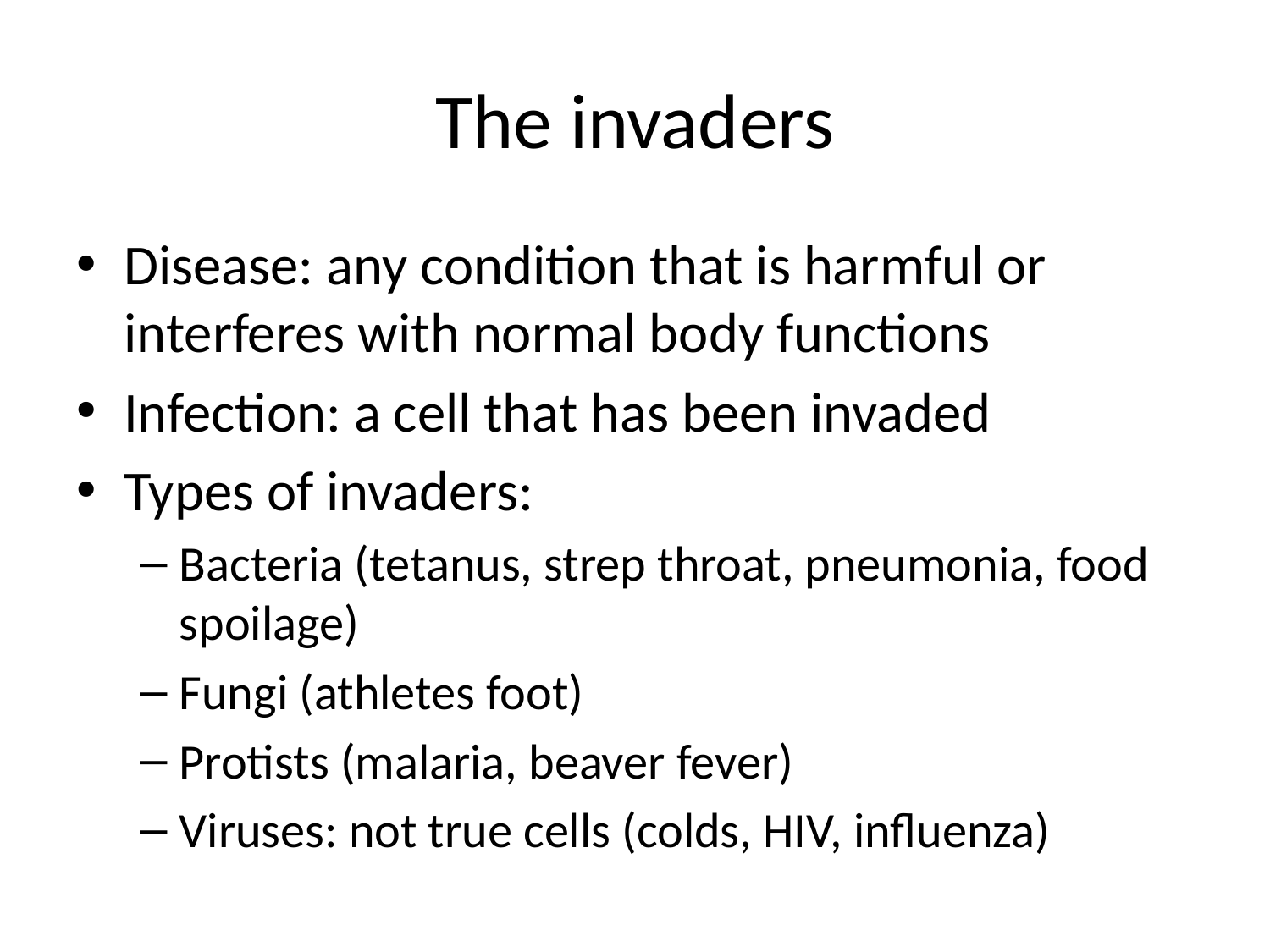

# The invaders
Disease: any condition that is harmful or interferes with normal body functions
Infection: a cell that has been invaded
Types of invaders:
Bacteria (tetanus, strep throat, pneumonia, food spoilage)
Fungi (athletes foot)
Protists (malaria, beaver fever)
Viruses: not true cells (colds, HIV, influenza)